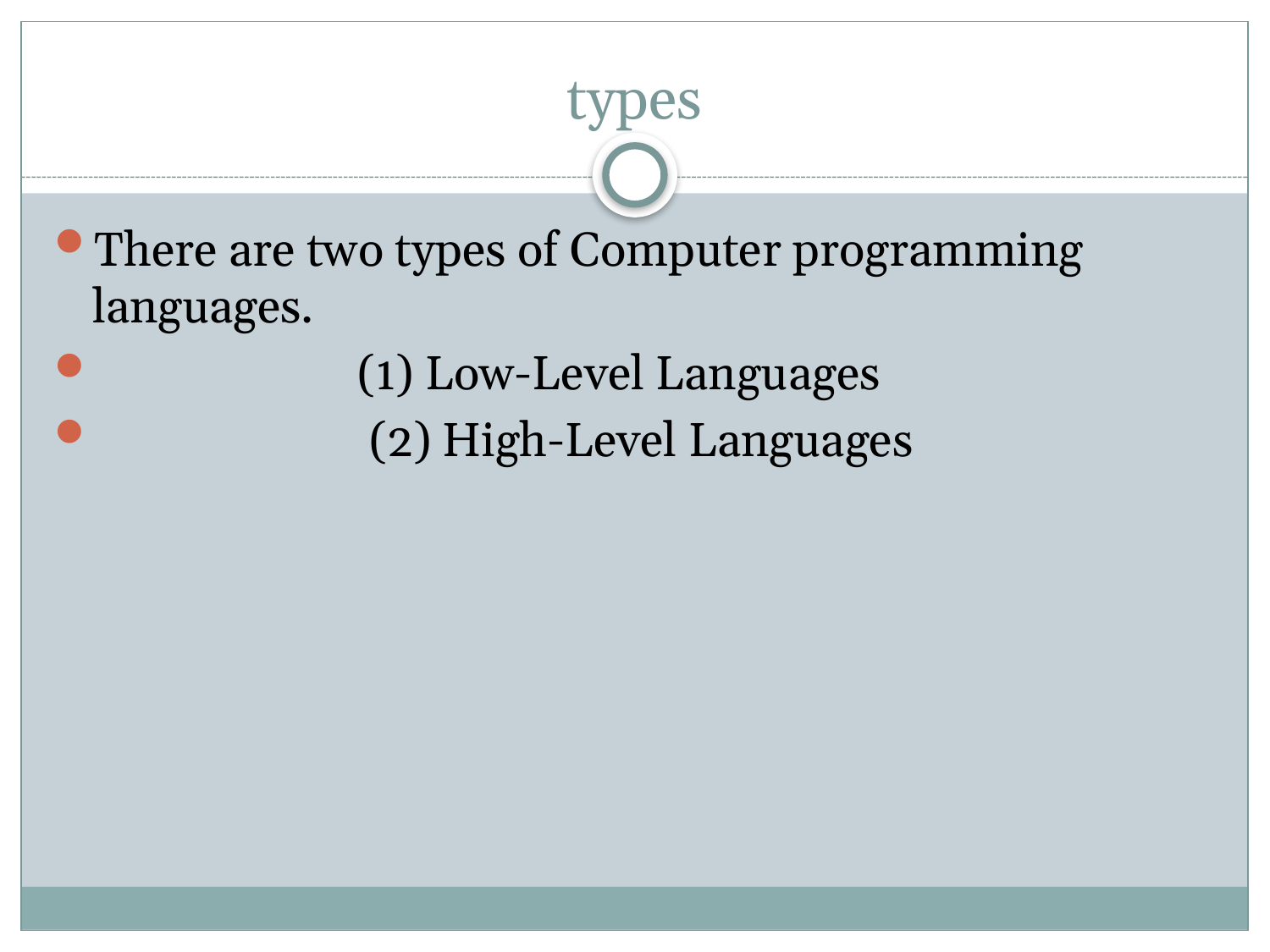

# types
There are two types of Computer programming languages.
                       (1) Low-Level Languages
                        (2) High-Level Languages